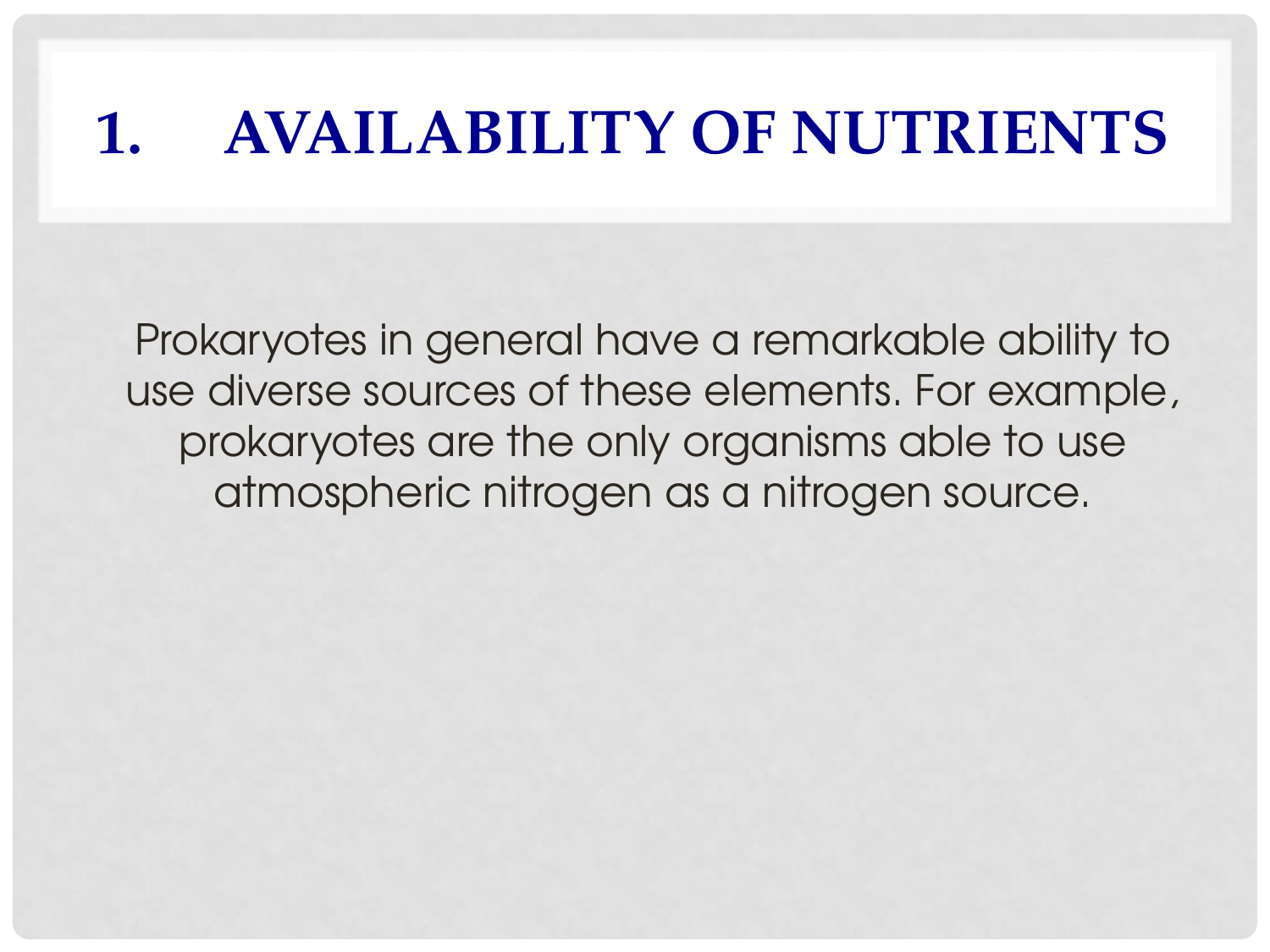

# 1.	Availability of Nutrients
Prokaryotes in general have a remarkable ability to use diverse sources of these elements. For example, prokaryotes are the only organisms able to use atmospheric nitrogen as a nitrogen source.